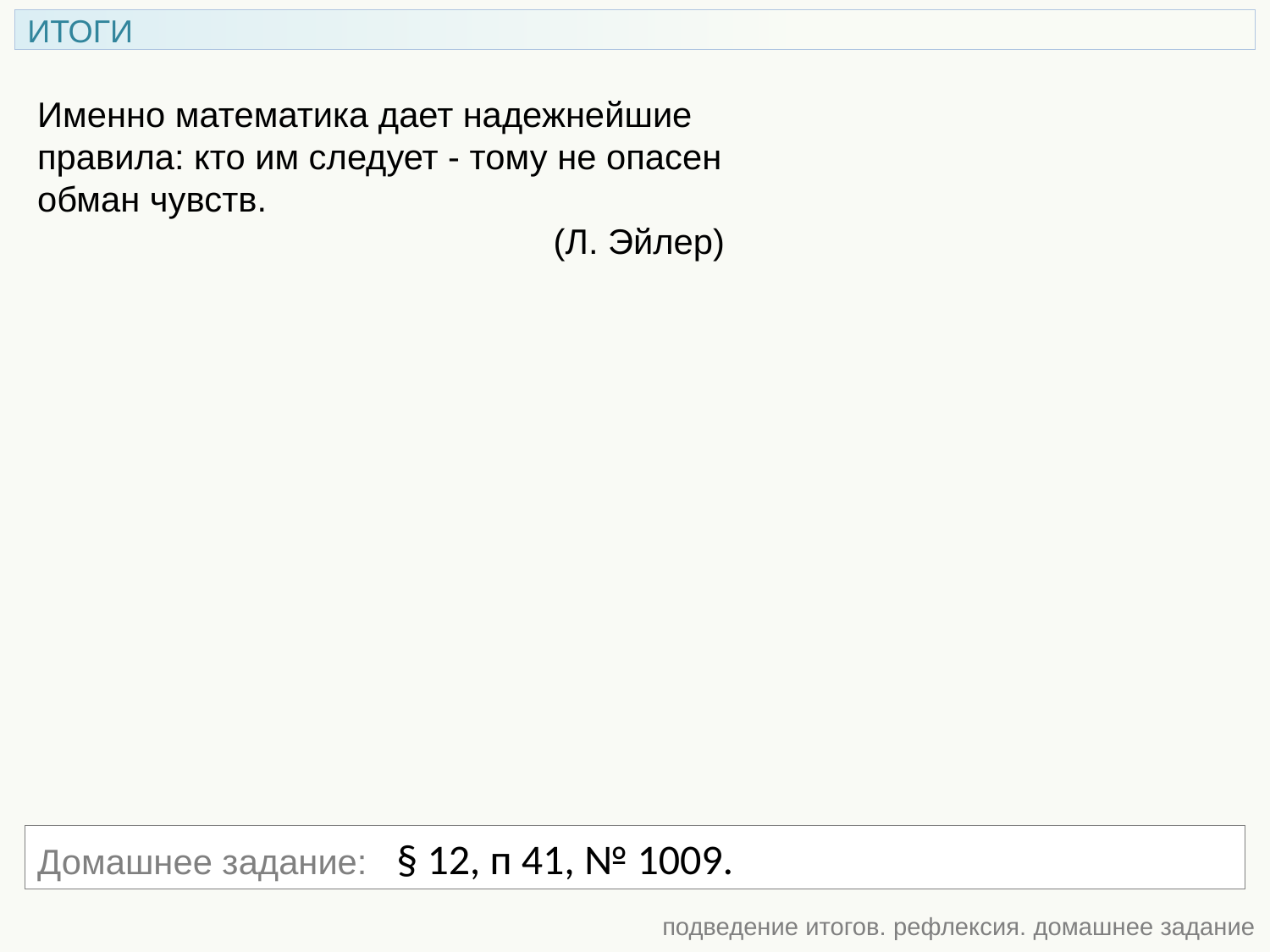

ИТОГИ
Именно математика дает надежнейшие правила: кто им следует - тому не опасен обман чувств.
                                                     (Л. Эйлер)
Домашнее задание:   § 12, п 41, № 1009.
подведение итогов. рефлексия. домашнее задание